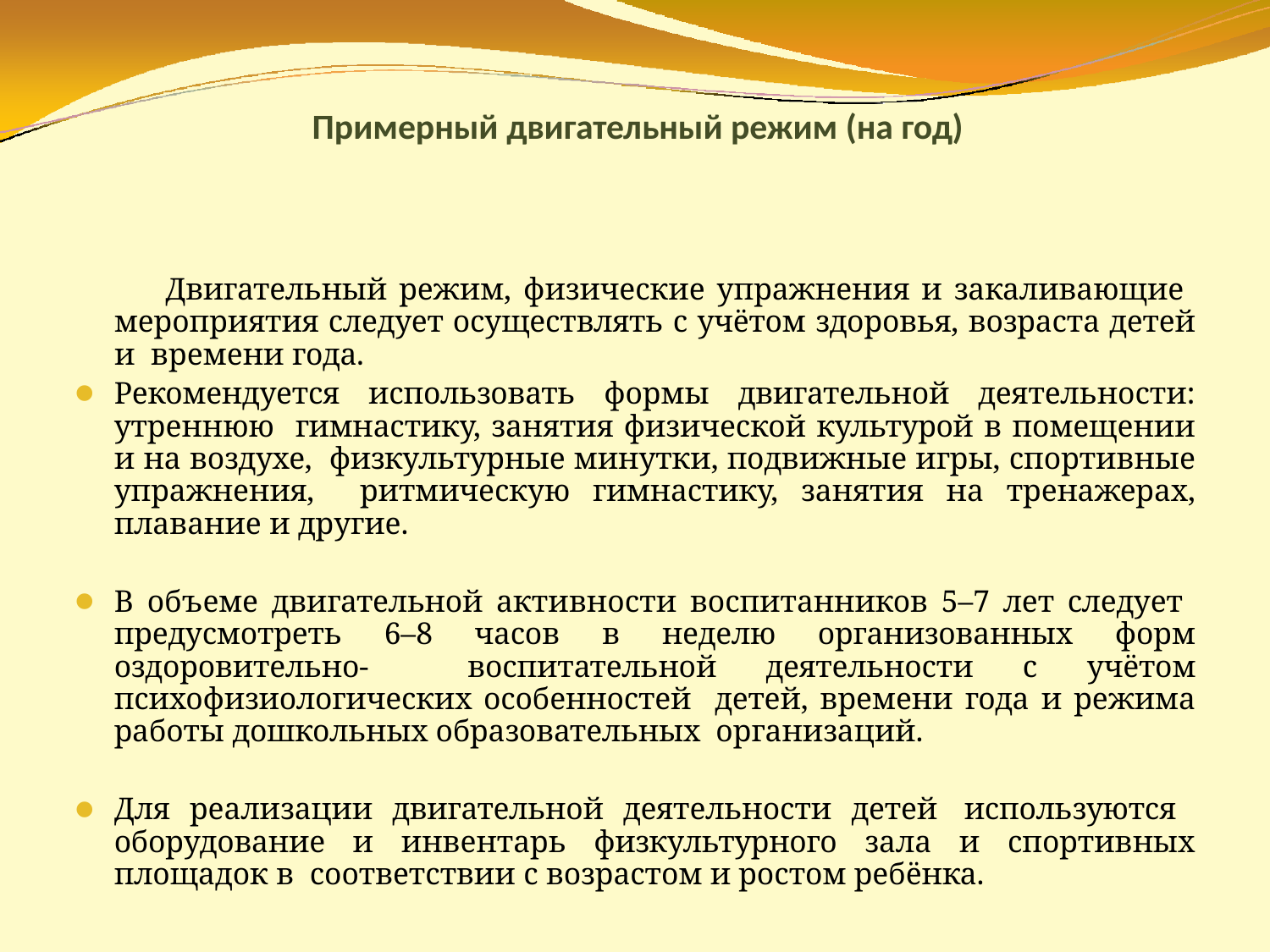

# Примерный двигательный режим (на год)
Двигательный режим, физические упражнения и закаливающие  мероприятия следует осуществлять с учётом здоровья, возраста детей и  времени года.
Рекомендуется использовать формы двигательной деятельности: утреннюю  гимнастику, занятия физической культурой в помещении и на воздухе,  физкультурные минутки, подвижные игры, спортивные упражнения,  ритмическую гимнастику, занятия на тренажерах, плавание и другие.

В объеме двигательной активности воспитанников 5–7 лет следует  предусмотреть 6–8 часов в неделю организованных форм оздоровительно-  воспитательной деятельности с учётом психофизиологических особенностей  детей, времени года и режима работы дошкольных образовательных  организаций.

Для реализации двигательной деятельности детей используются  оборудование и инвентарь физкультурного зала и спортивных площадок в  соответствии с возрастом и ростом ребёнка.